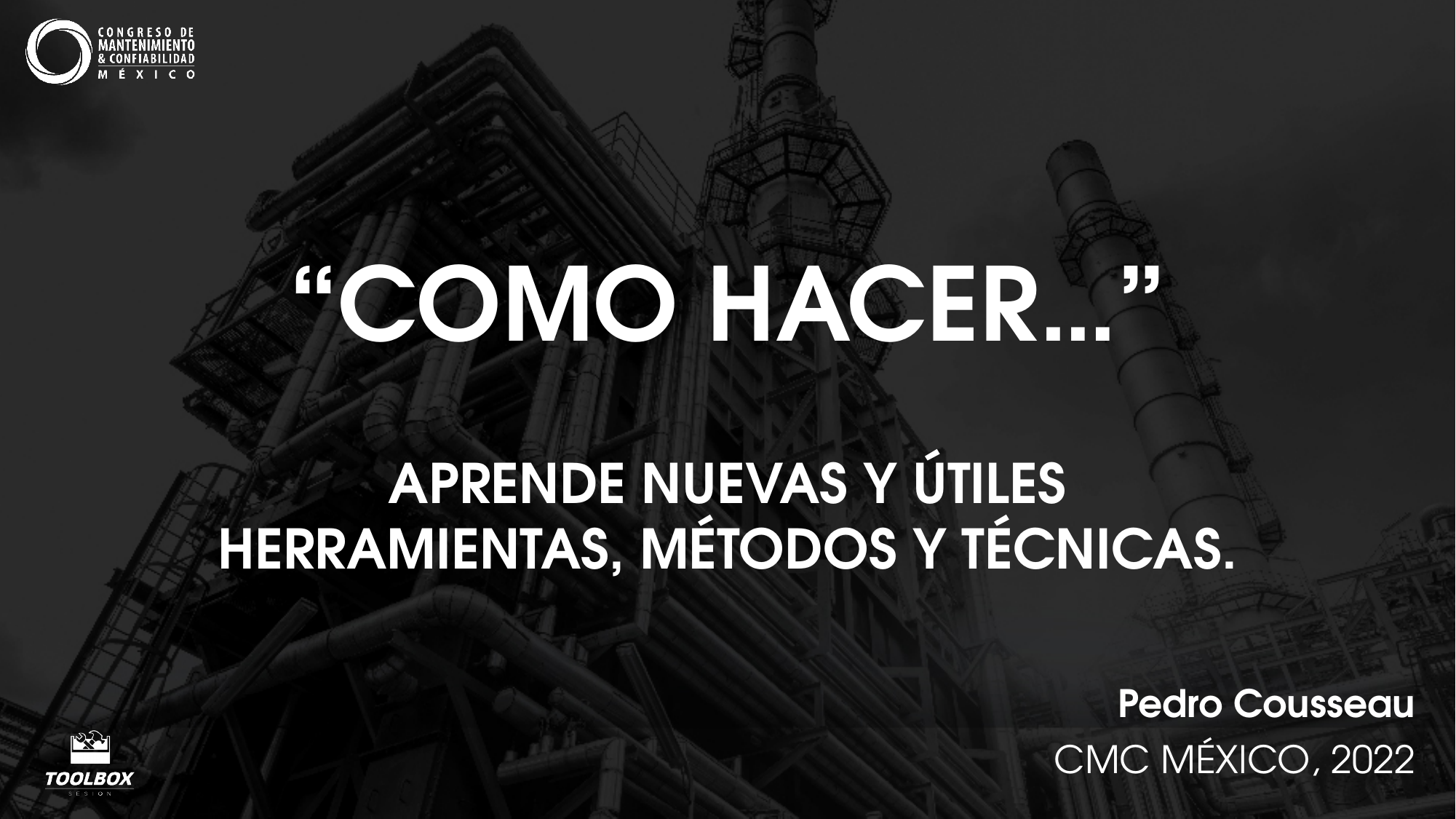

“COMO HACER…”
APRENDE NUEVAS Y ÚTILES HERRAMIENTAS, MÉTODOS Y TÉCNICAS.
Pedro Cousseau
CMC MÉXICO, 2022